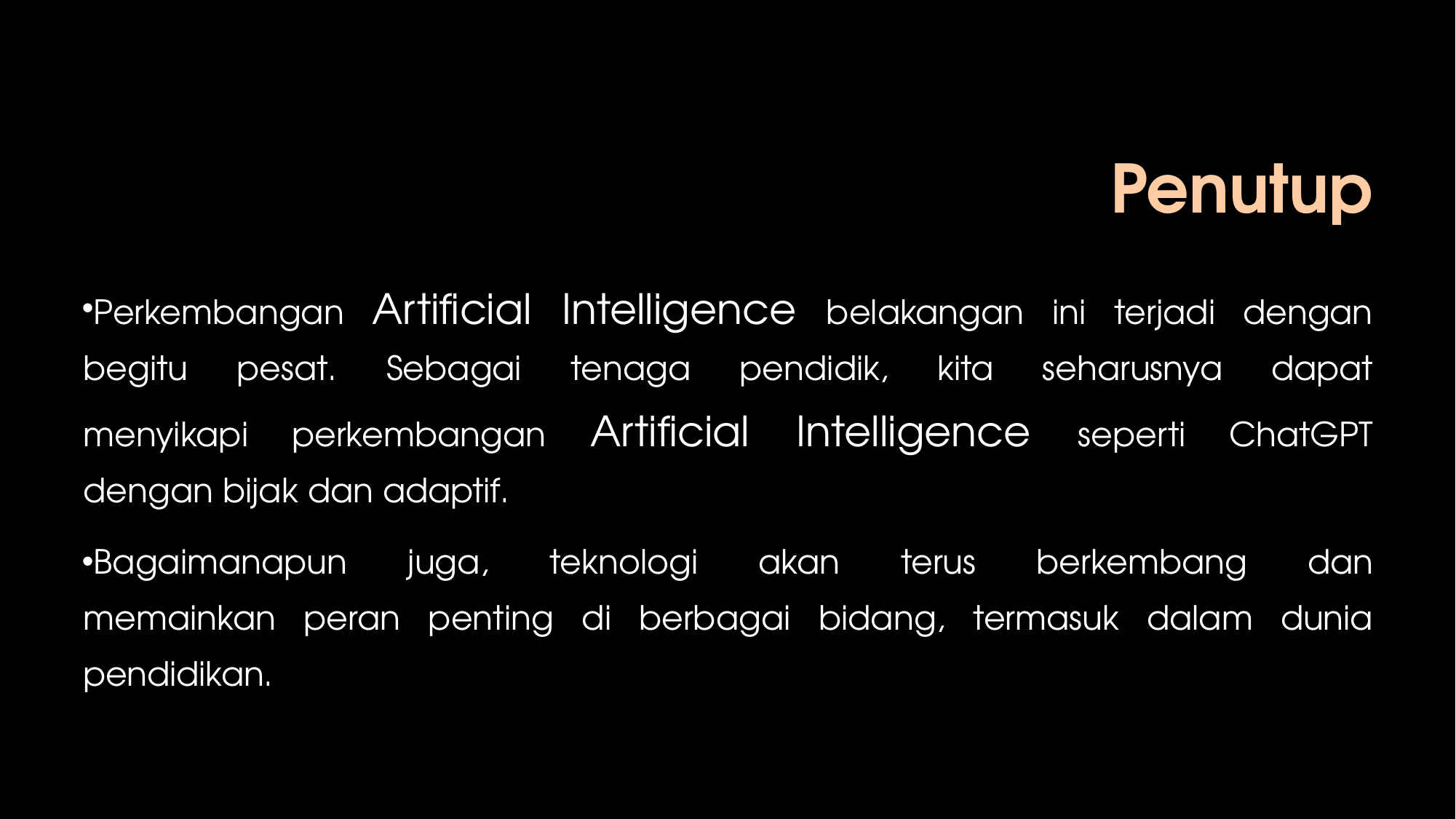

# Penutup
Perkembangan Artificial Intelligence belakangan ini terjadi dengan begitu  pesat.  Sebagai  tenaga  pendidik,  kita  seharusnya  dapat menyikapi  perkembangan  Artificial  Intelligence  seperti  ChatGPT dengan bijak dan adaptif.
Bagaimanapun   juga,   teknologi   akan   terus   berkembang   dan memainkan peran penting di berbagai bidang, termasuk dalam dunia pendidikan.